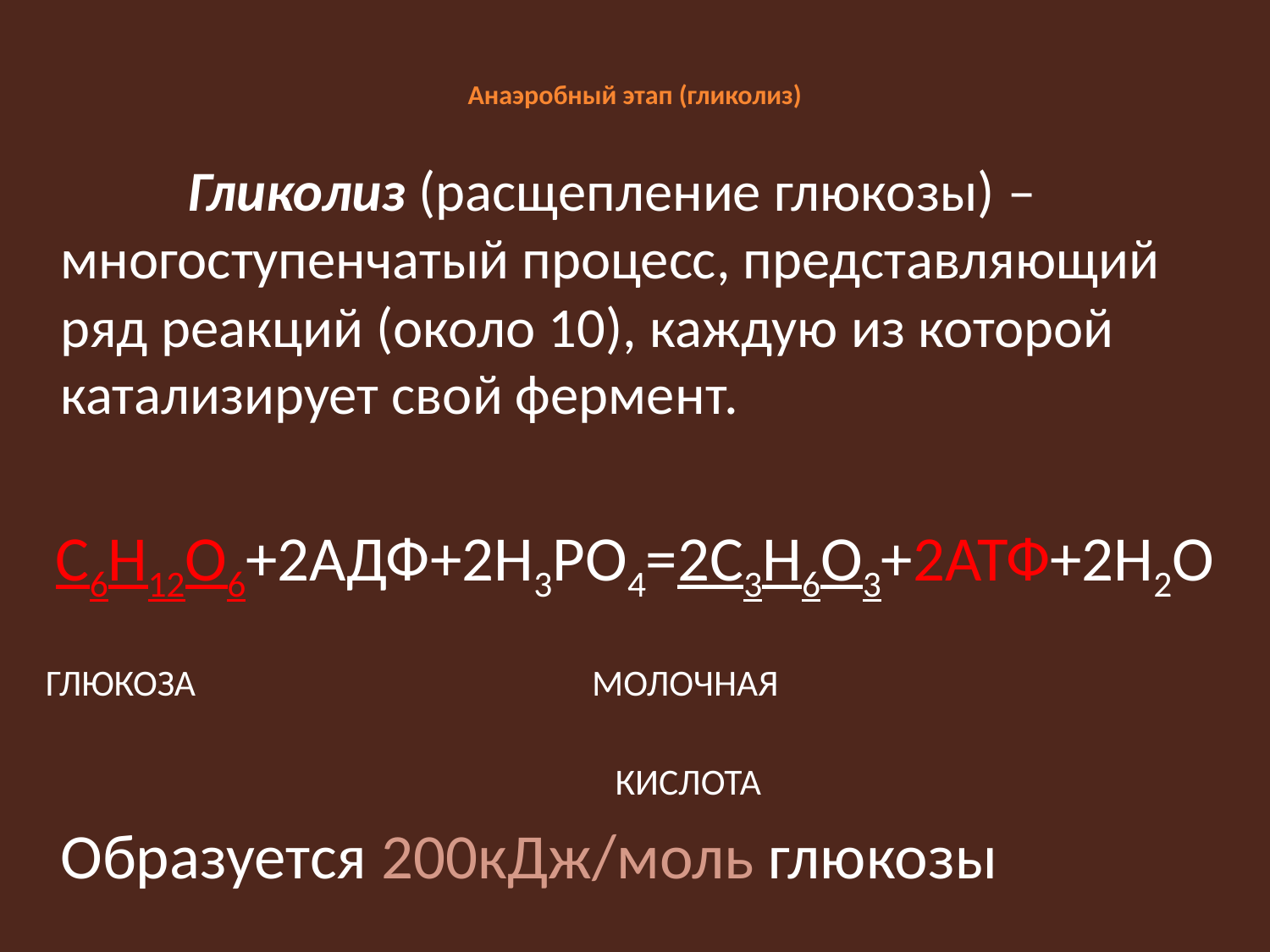

# Анаэробный этап (гликолиз)
		Гликолиз (расщепление глюкозы) – многоступенчатый процесс, представляющий ряд реакций (около 10), каждую из которой катализирует свой фермент.

C6H12O6+2АДФ+2Н3РО4=2С3Н6О3+2АТФ+2Н2О
    ГЛЮКОЗА                                                МОЛОЧНАЯ
                                                                         КИСЛОТА
 	Образуется 200кДж/моль глюкозы